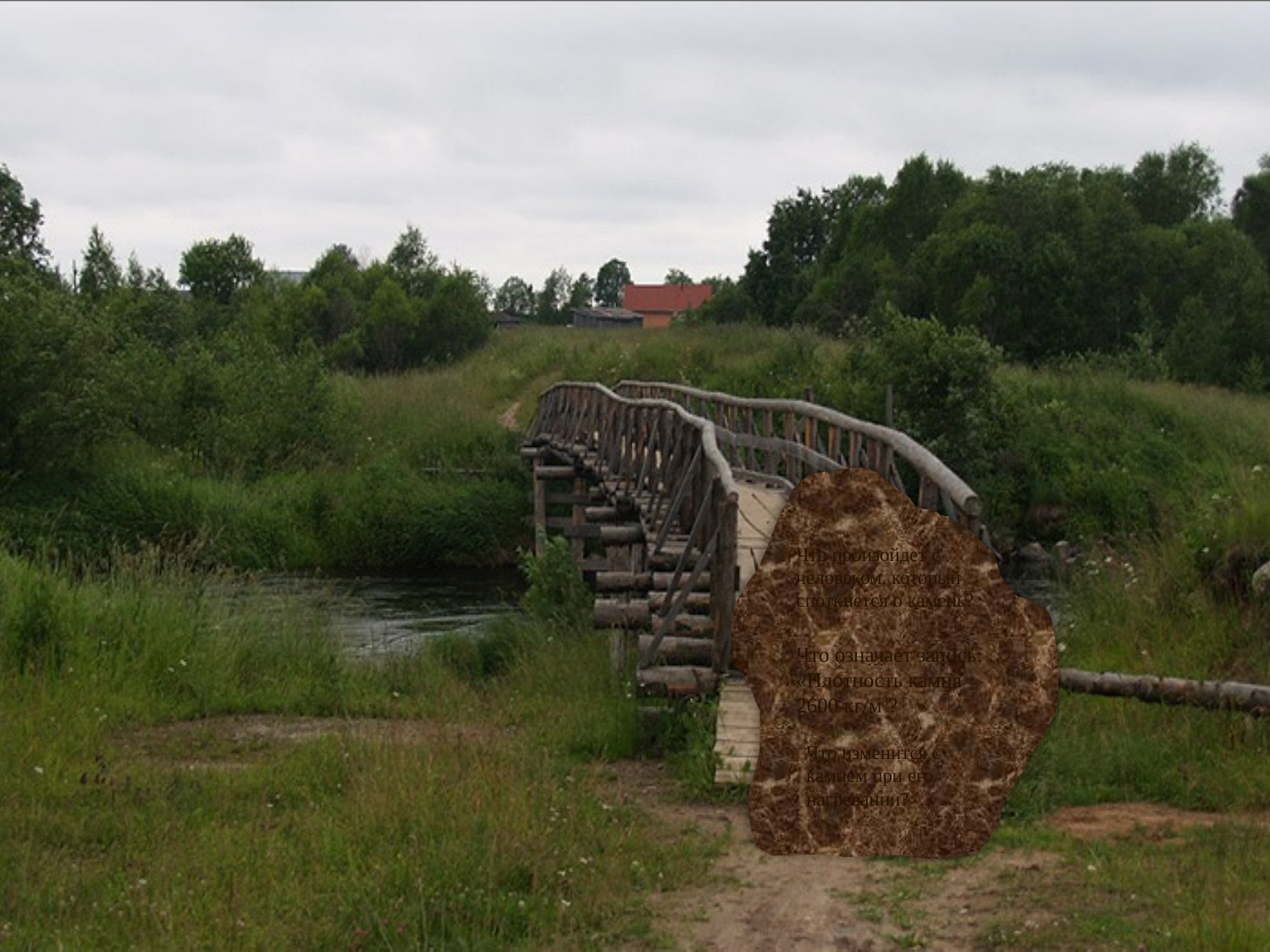

#

Что произойдет с человеком, который споткнется о камень?

Что означает запись: «Плотность камня
2600 кг/м3?

Что изменится с камнем при его нагревании?